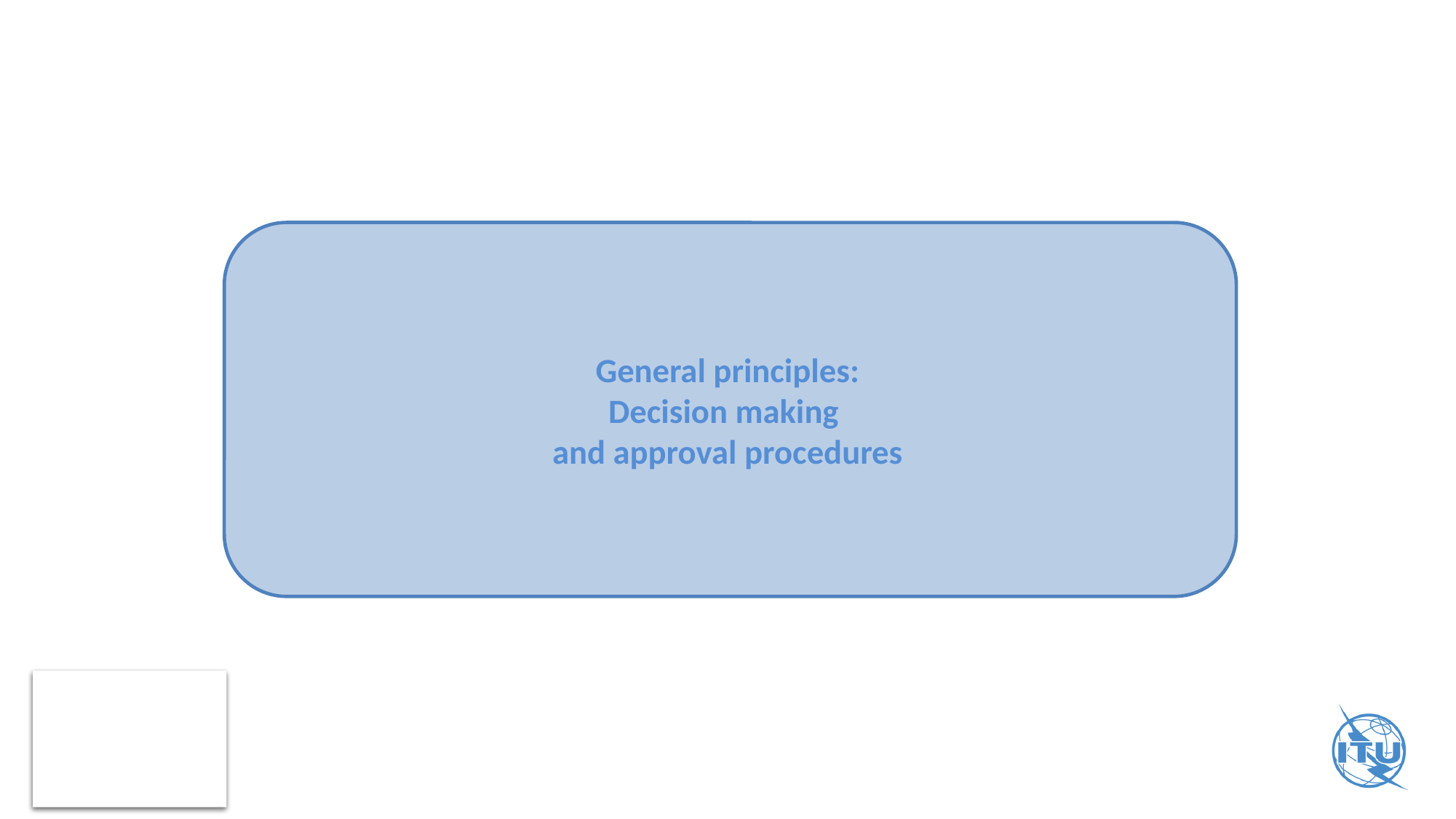

# General principles: Decision making and approval procedures